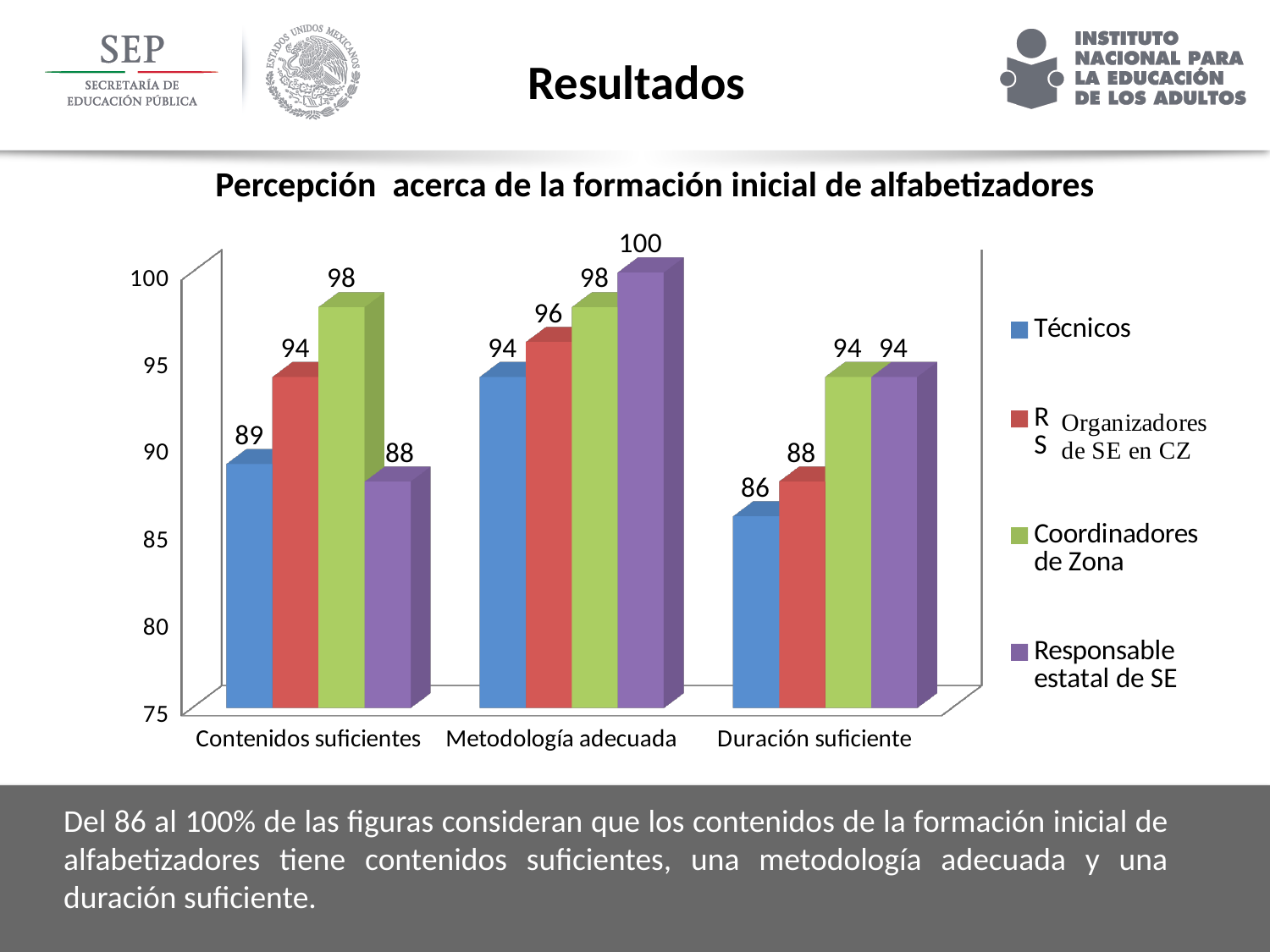

Resultados
Percepción  acerca de la formación inicial de alfabetizadores

[unsupported chart]

Del 86 al 100% de las figuras consideran que los contenidos de la formación inicial de alfabetizadores tiene contenidos suficientes, una metodología adecuada y una duración suficiente.
10